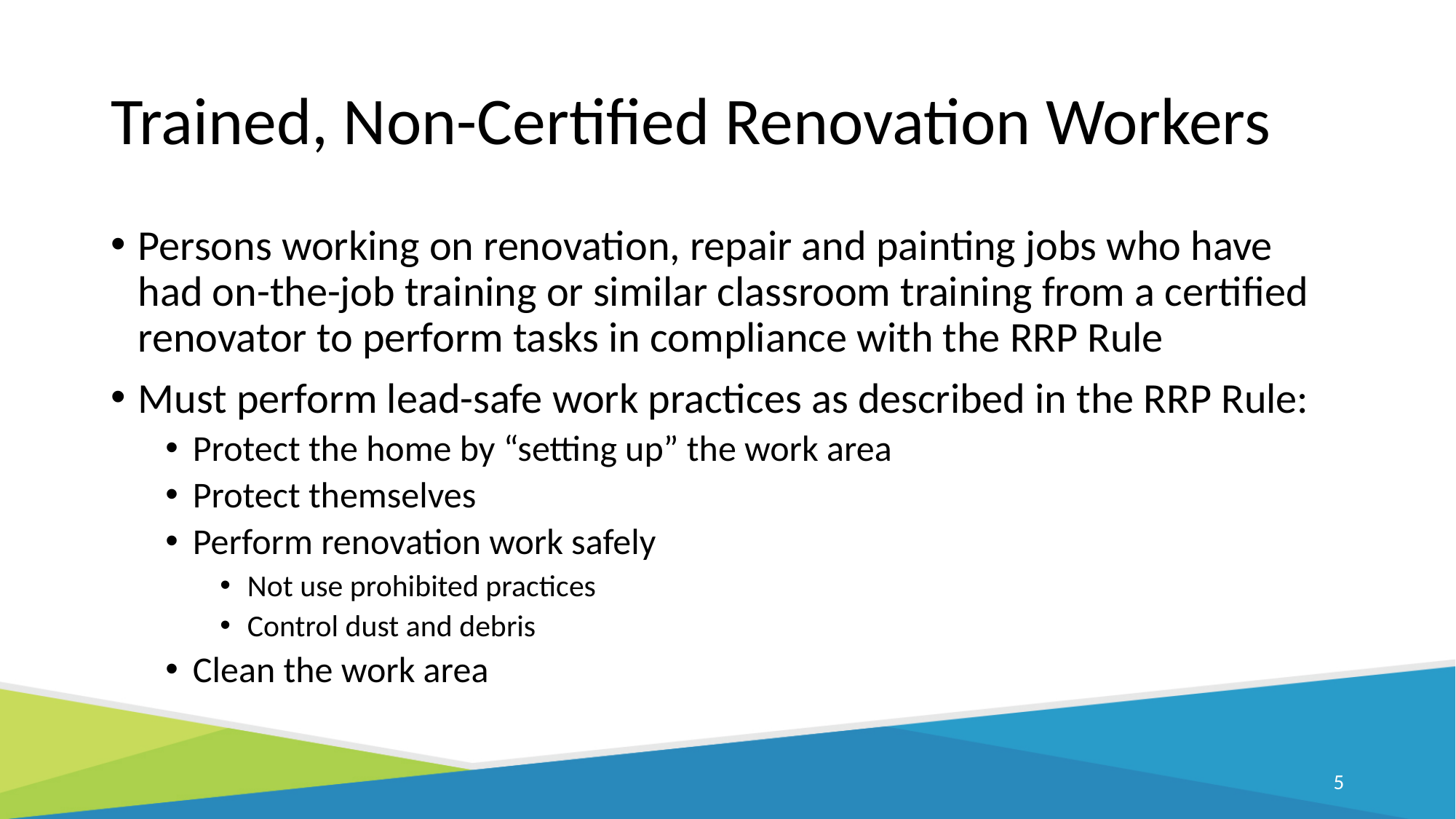

# Trained, Non-Certified Renovation Workers
Persons working on renovation, repair and painting jobs who have had on-the-job training or similar classroom training from a certified renovator to perform tasks in compliance with the RRP Rule
Must perform lead-safe work practices as described in the RRP Rule:
Protect the home by “setting up” the work area
Protect themselves
Perform renovation work safely
Not use prohibited practices
Control dust and debris
Clean the work area

5